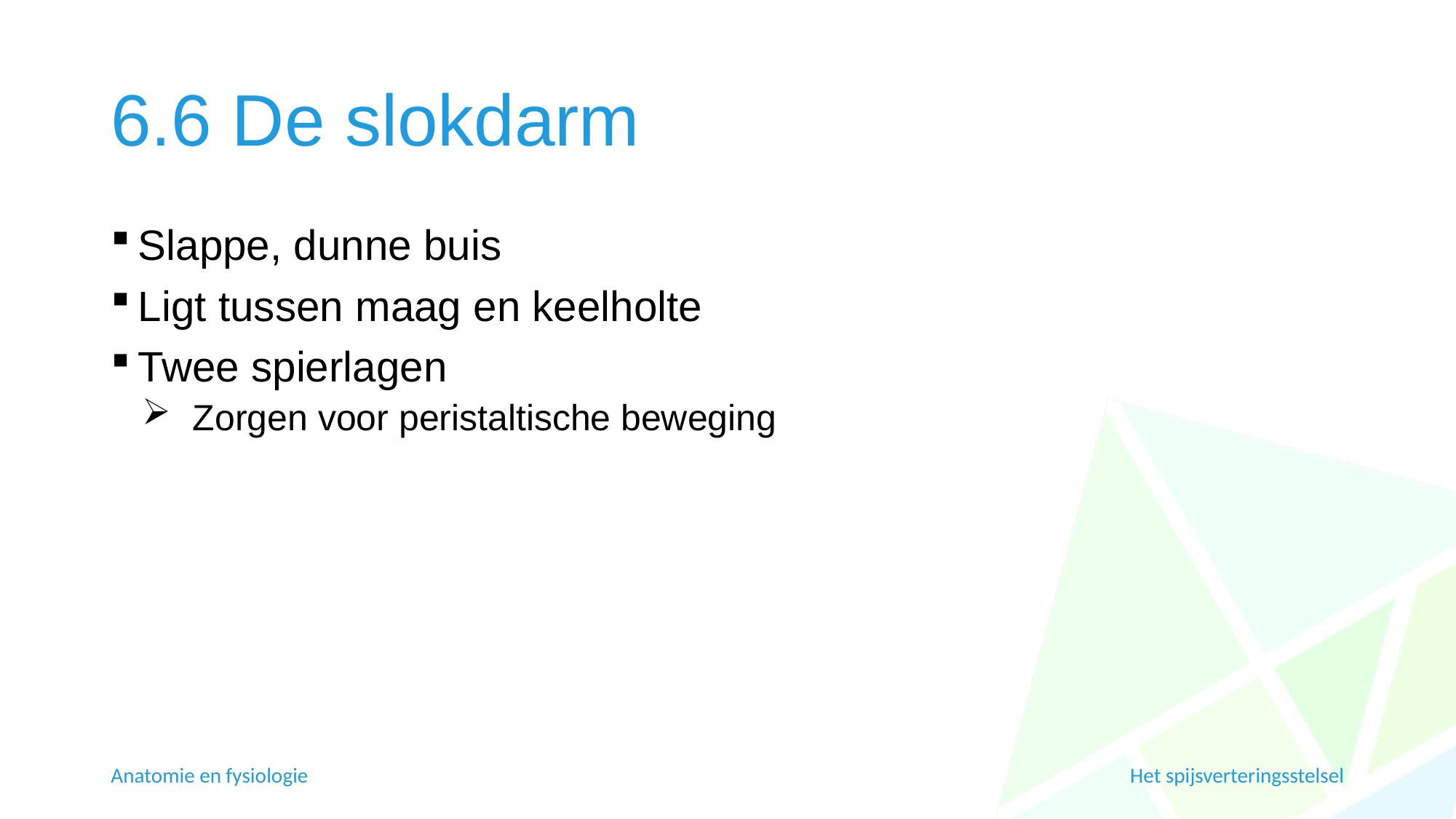

# 6.6 De slokdarm
Slappe, dunne buis
Ligt tussen maag en keelholte
Twee spierlagen
Zorgen voor peristaltische beweging
Anatomie en fysiologie
Het spijsverteringsstelsel